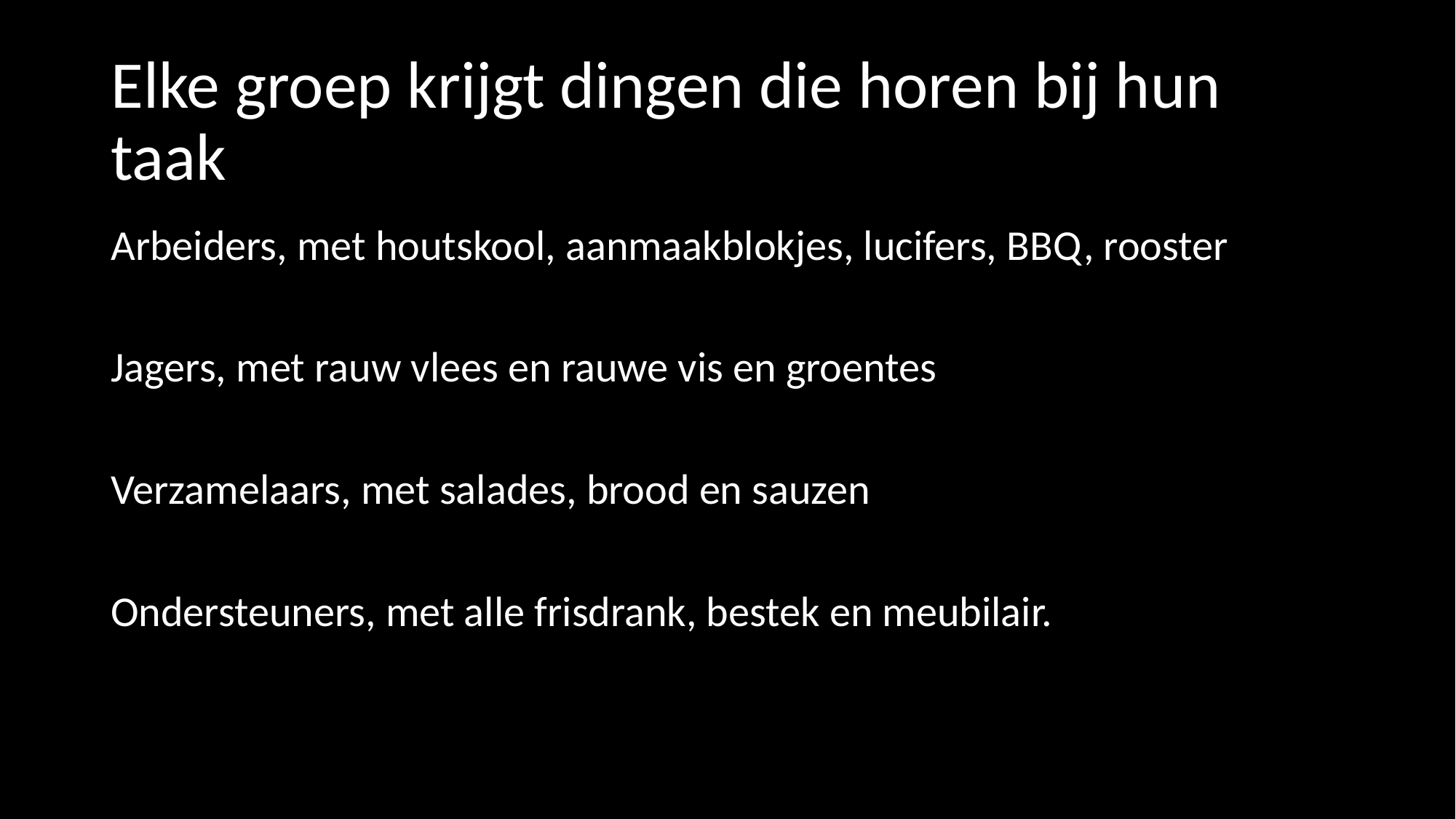

# Elke groep krijgt dingen die horen bij hun taak
Arbeiders, met houtskool, aanmaakblokjes, lucifers, BBQ, rooster

Jagers, met rauw vlees en rauwe vis en groentes

Verzamelaars, met salades, brood en sauzen

Ondersteuners, met alle frisdrank, bestek en meubilair.